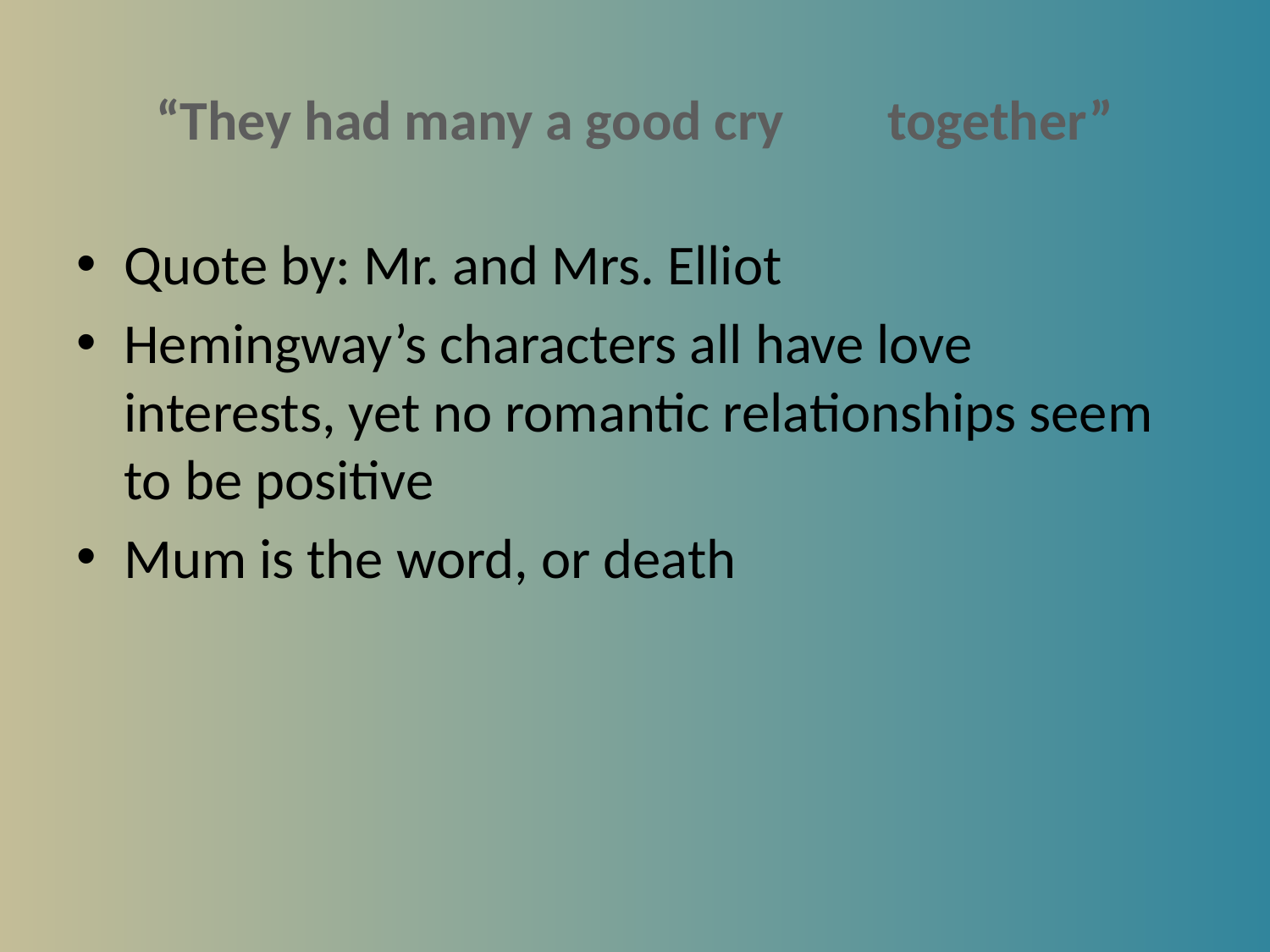

# “They had many a good cry 									together”
Quote by: Mr. and Mrs. Elliot
Hemingway’s characters all have love interests, yet no romantic relationships seem to be positive
Mum is the word, or death